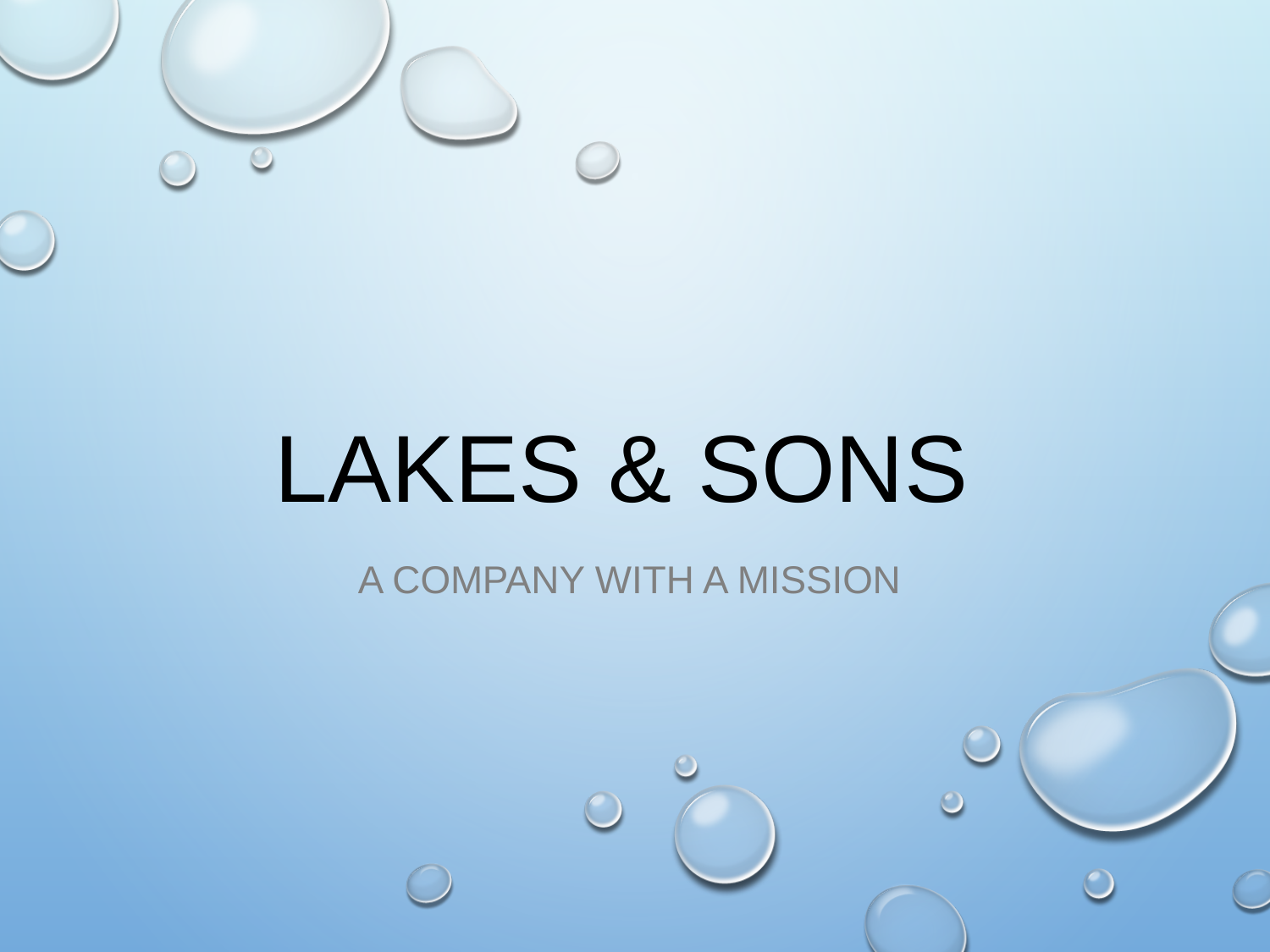

# Lakes & Sons
A company with a mission